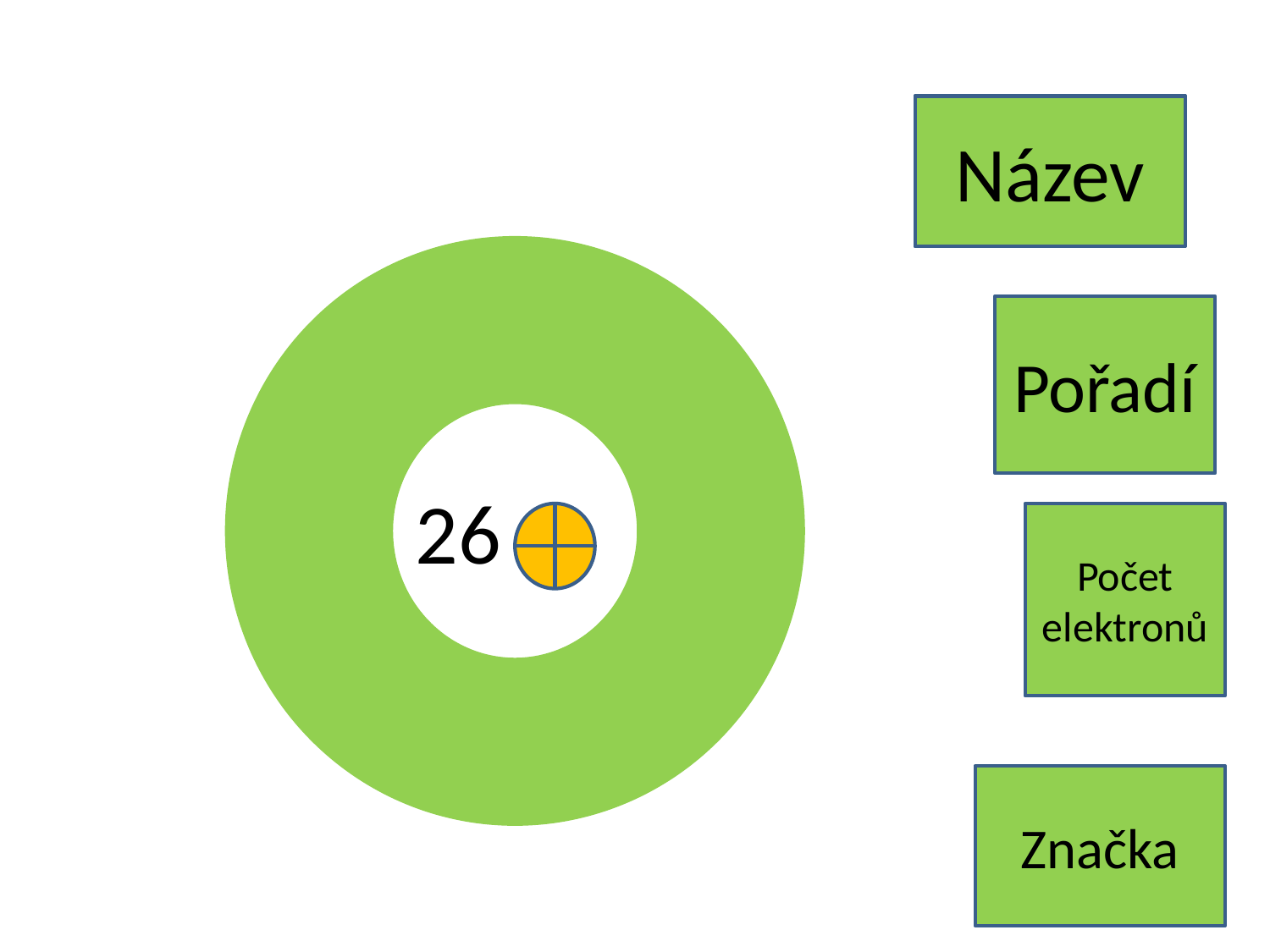

Železo
Název

Pořadí
26
26

Počet elektronů
26
Značka
Fe